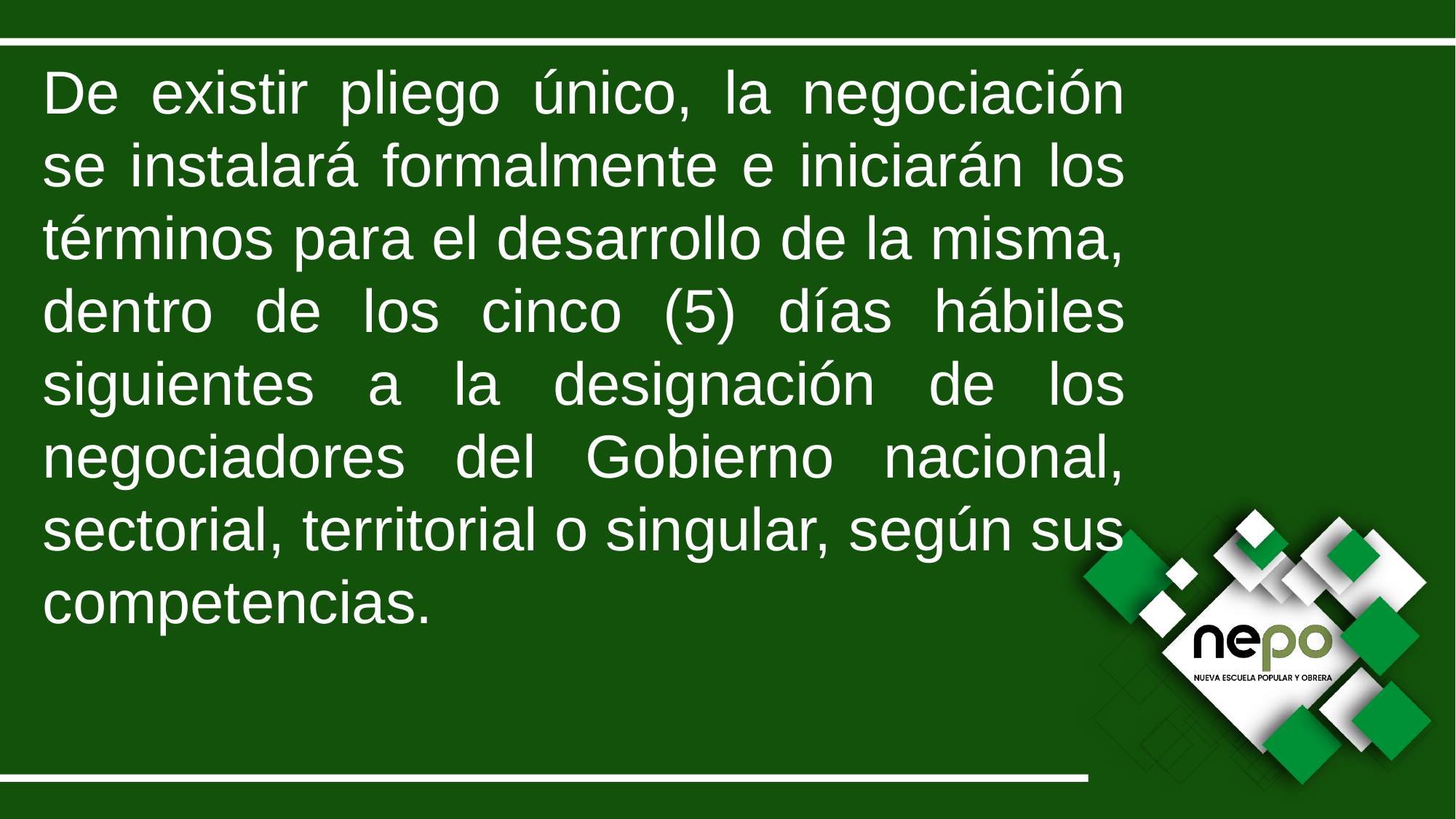

De existir pliego único, la negociación se instalará formalmente e iniciarán los términos para el desarrollo de la misma, dentro de los cinco (5) días hábiles siguientes a la designación de los negociadores del Gobierno nacional, sectorial, territorial o singular, según sus competencias.